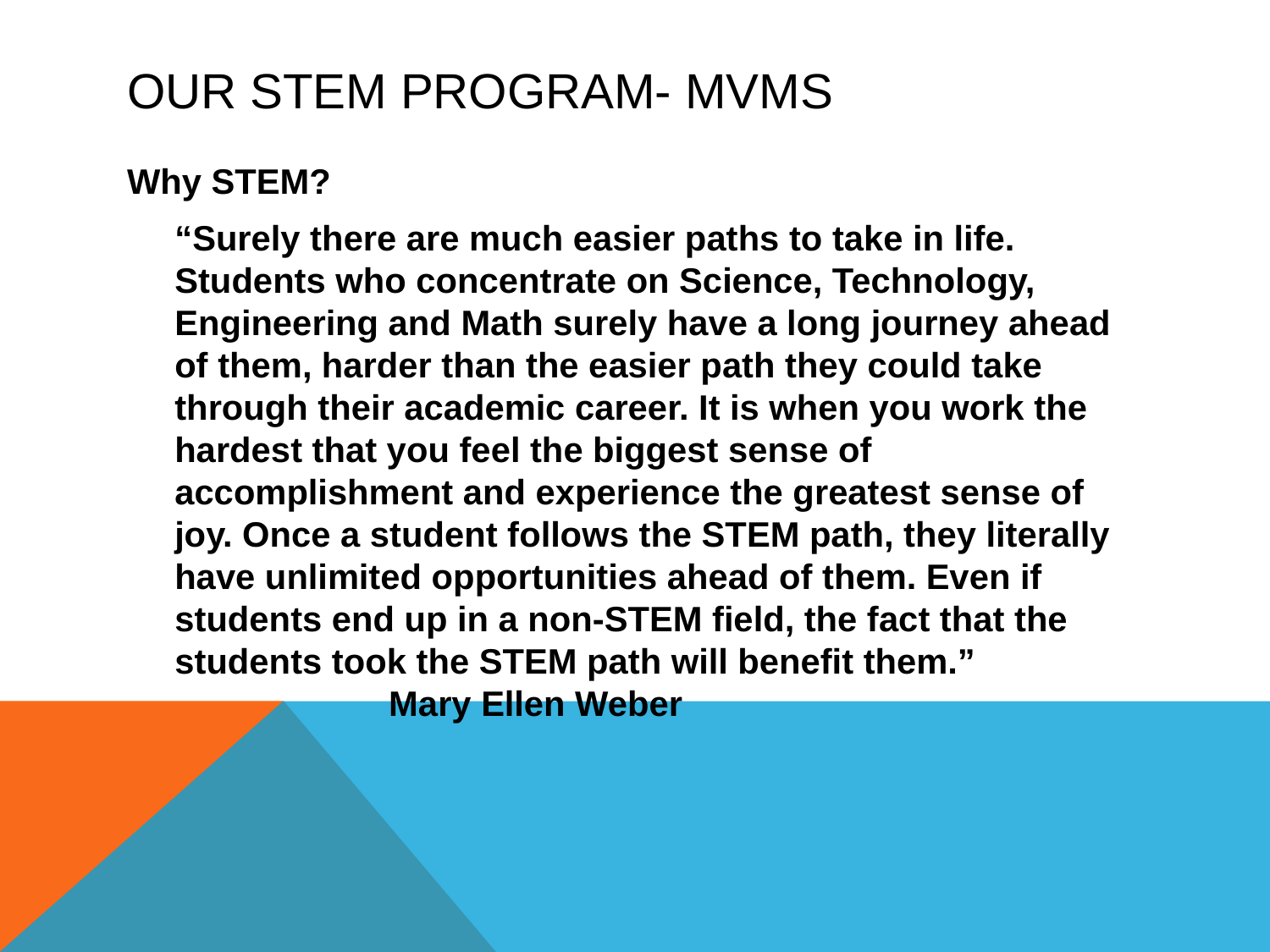

# Our Stem Program- MVMS
Why STEM?
	“Surely there are much easier paths to take in life. Students who concentrate on Science, Technology, Engineering and Math surely have a long journey ahead of them, harder than the easier path they could take through their academic career. It is when you work the hardest that you feel the biggest sense of accomplishment and experience the greatest sense of joy. Once a student follows the STEM path, they literally have unlimited opportunities ahead of them. Even if students end up in a non-STEM field, the fact that the students took the STEM path will benefit them.”                                        Mary Ellen Weber